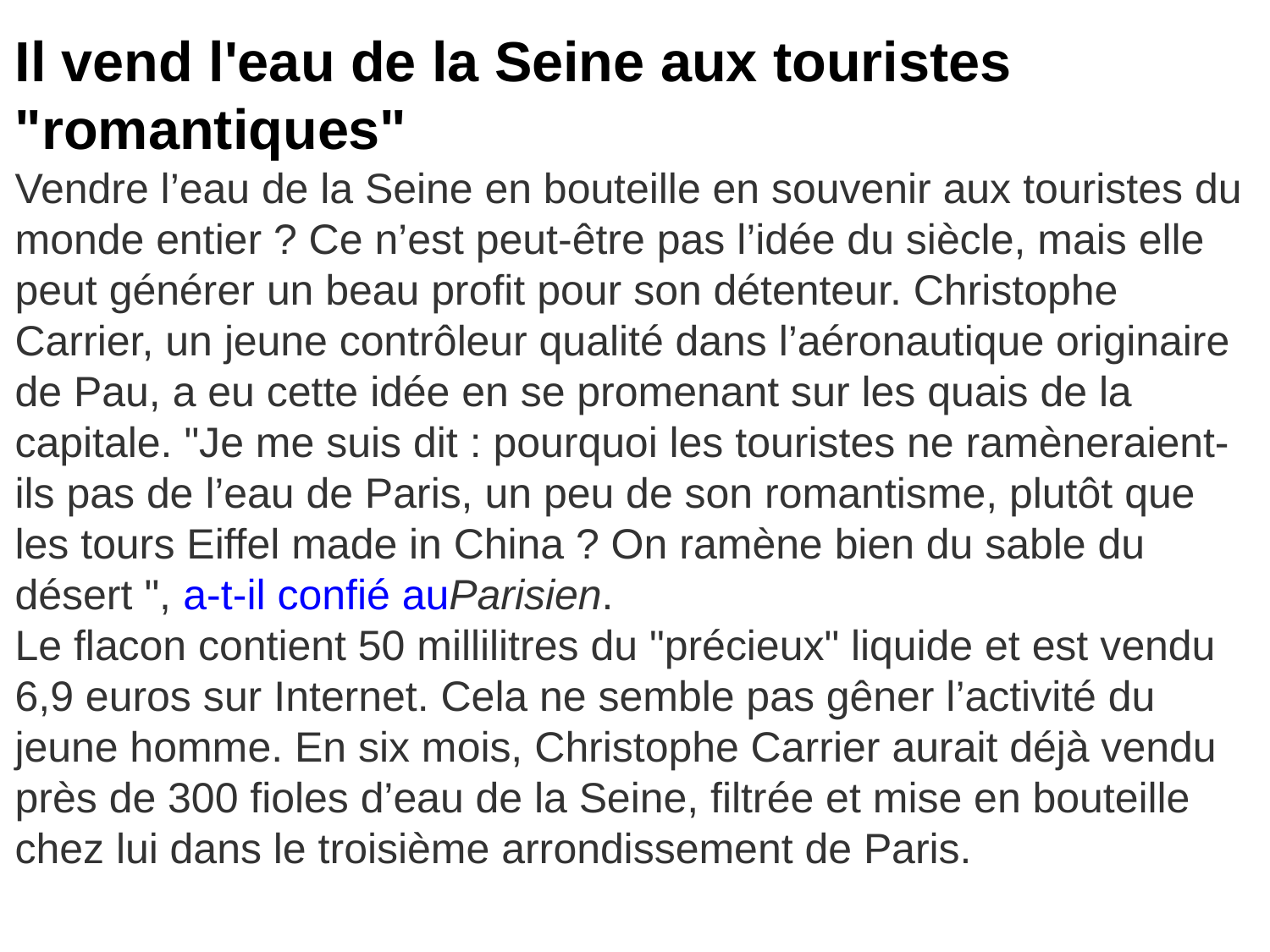

Il vend l'eau de la Seine aux touristes "romantiques"
Vendre l’eau de la Seine en bouteille en souvenir aux touristes du monde entier ? Ce n’est peut-être pas l’idée du siècle, mais elle peut générer un beau profit pour son détenteur. Christophe Carrier, un jeune contrôleur qualité dans l’aéronautique originaire de Pau, a eu cette idée en se promenant sur les quais de la capitale. "Je me suis dit : pourquoi les touristes ne ramèneraient-ils pas de l’eau de Paris, un peu de son romantisme, plutôt que les tours Eiffel made in China ? On ramène bien du sable du désert ", a-t-il confié auParisien.
Le flacon contient 50 millilitres du "précieux" liquide et est vendu 6,9 euros sur Internet. Cela ne semble pas gêner l’activité du jeune homme. En six mois, Christophe Carrier aurait déjà vendu près de 300 fioles d’eau de la Seine, filtrée et mise en bouteille chez lui dans le troisième arrondissement de Paris.